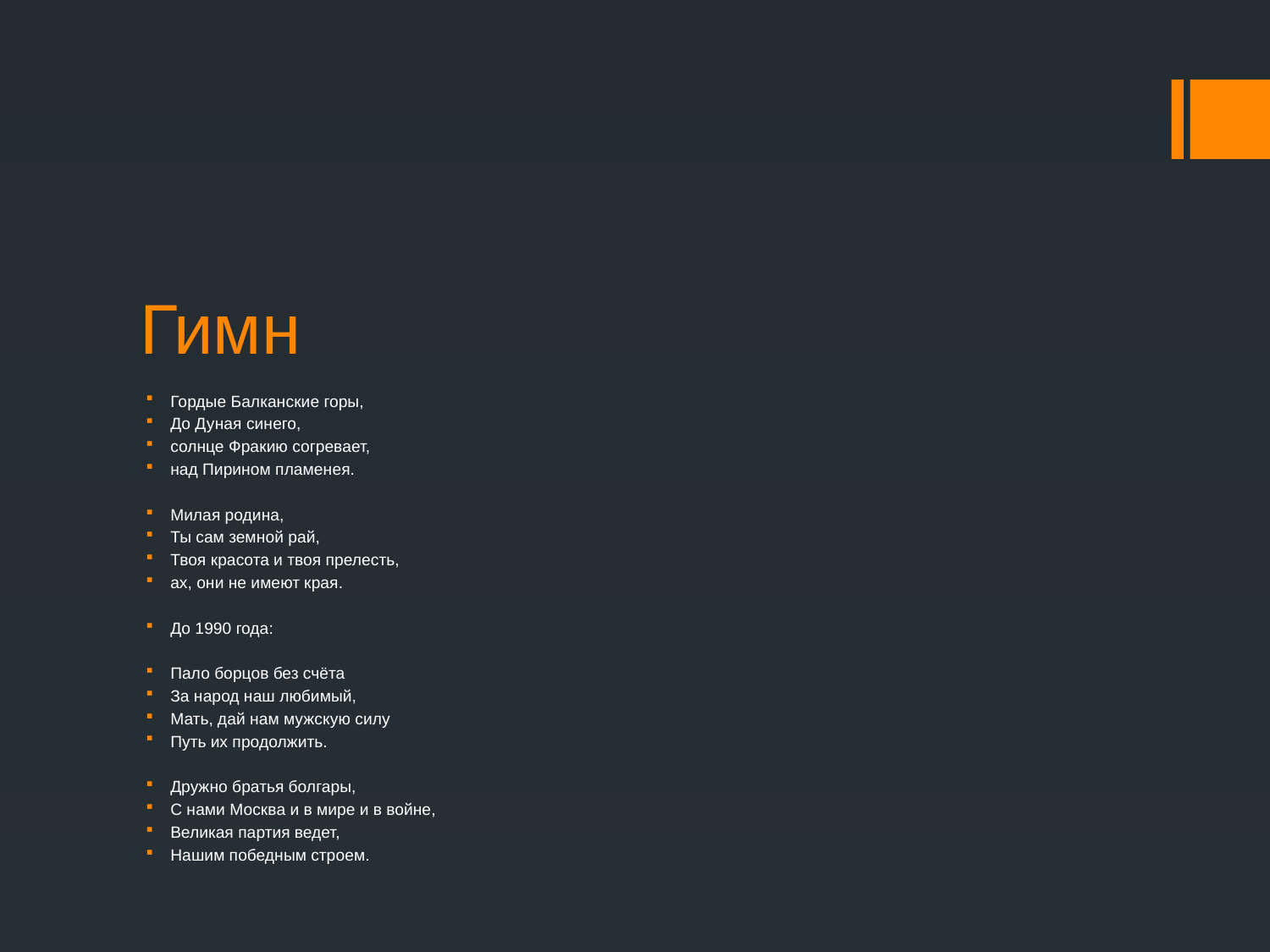

# Гимн
Гордые Балканские горы,
До Дуная синего,
солнце Фракию согревает,
над Пирином пламенея.

Милая родина,
Ты сам земной рай,
Твоя красота и твоя прелесть,
ах, они не имеют края.

До 1990 года:

Пало борцов без счёта
За народ наш любимый,
Мать, дай нам мужскую силу
Путь их продолжить.

Дружно братья болгары,
С нами Москва и в мире и в войне,
Великая партия ведет,
Нашим победным строем.